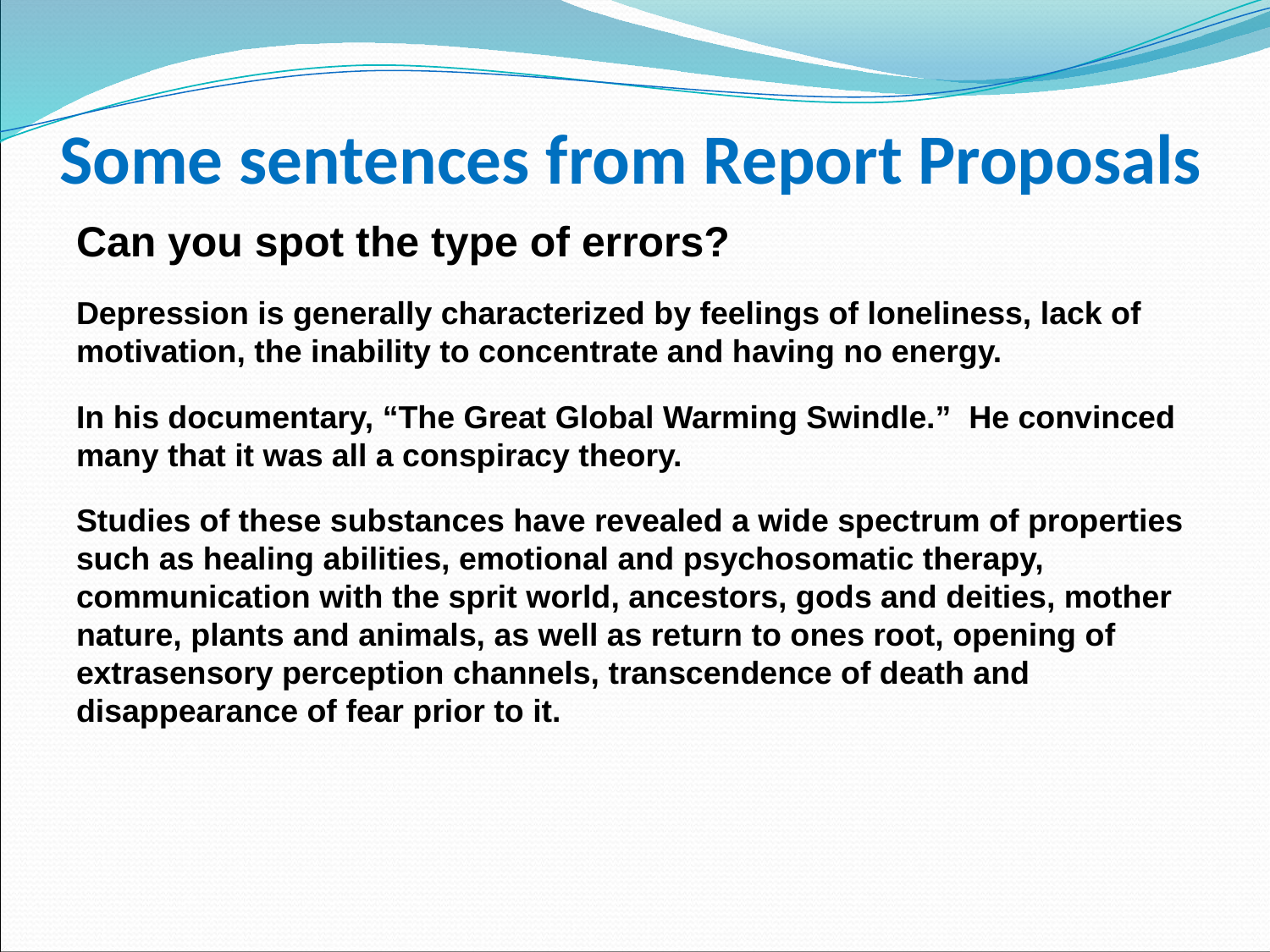

# Some sentences from Report Proposals
Can you spot the type of errors?
Depression is generally characterized by feelings of loneliness, lack of motivation, the inability to concentrate and having no energy.
In his documentary, “The Great Global Warming Swindle.”  He convinced many that it was all a conspiracy theory.
Studies of these substances have revealed a wide spectrum of properties such as healing abilities, emotional and psychosomatic therapy, communication with the sprit world, ancestors, gods and deities, mother nature, plants and animals, as well as return to ones root, opening of extrasensory perception channels, transcendence of death and disappearance of fear prior to it.